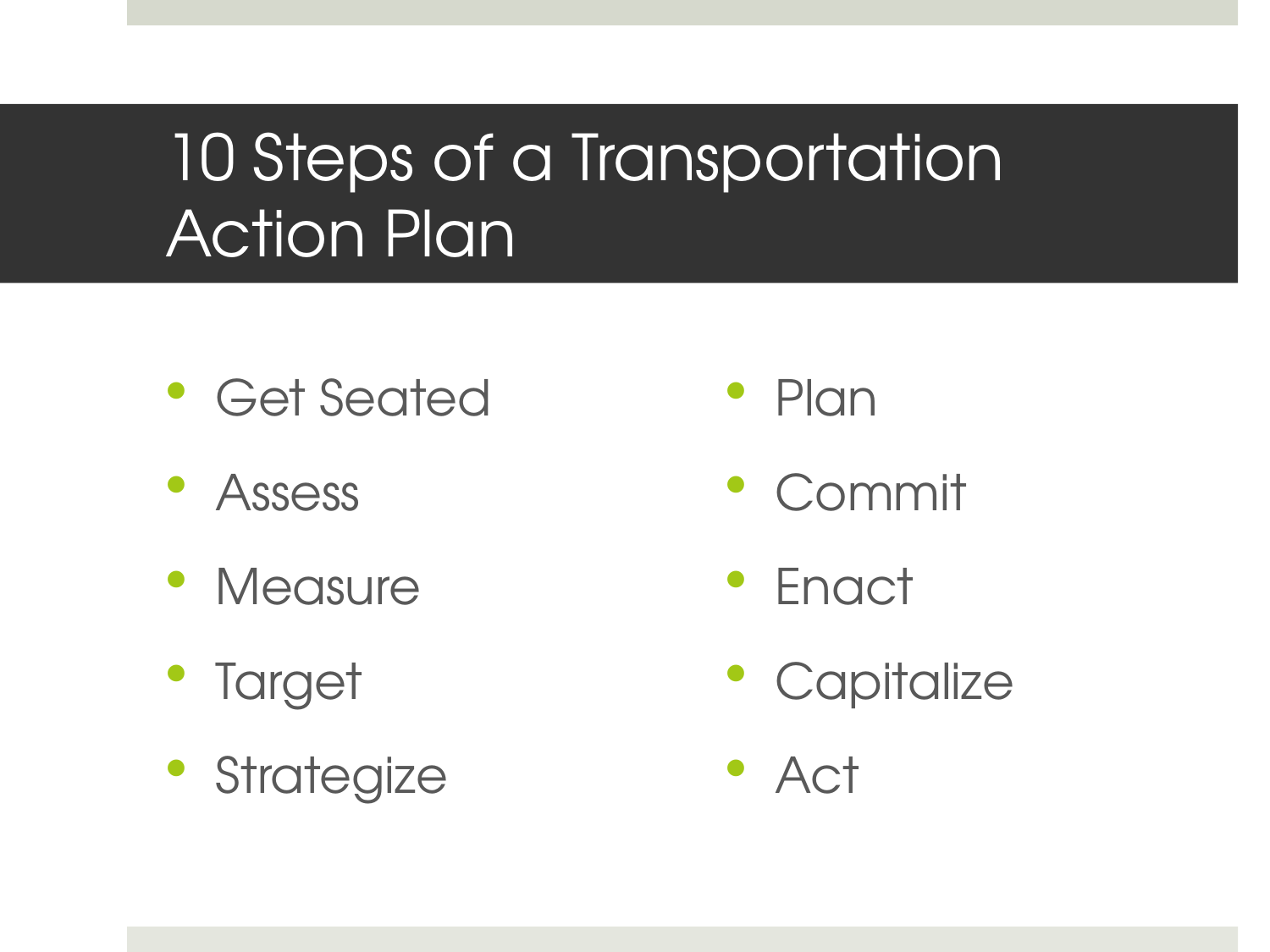

# 10 Steps of a Transportation Action Plan
Get Seated
Assess
Measure
Target
Strategize

Plan
Commit
Enact
Capitalize
Act